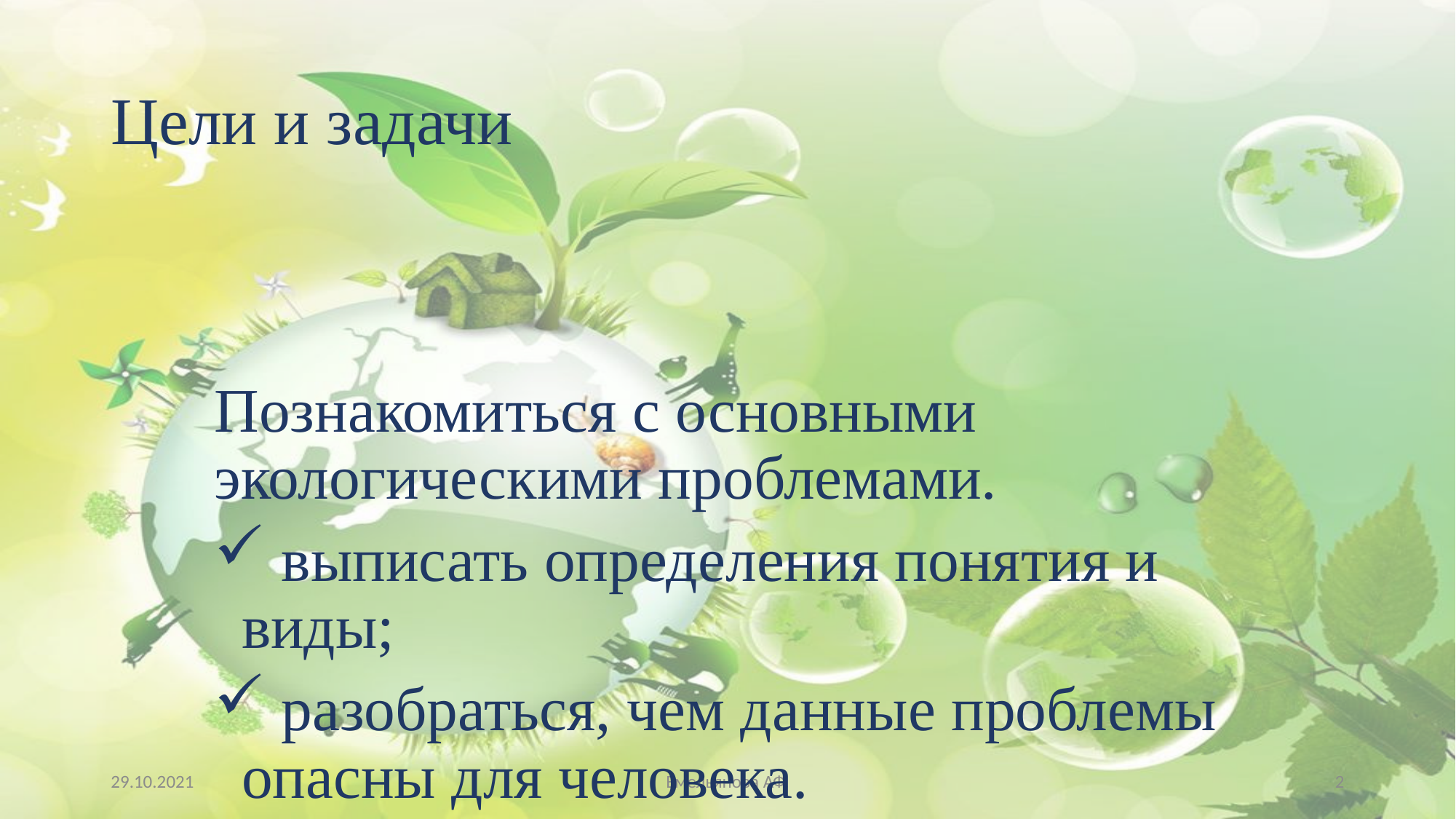

# Цели и задачи
Познакомиться с основными экологическими проблемами.
 выписать определения понятия и виды;
 разобраться, чем данные проблемы опасны для человека.
29.10.2021
Емельянова АФ.
2